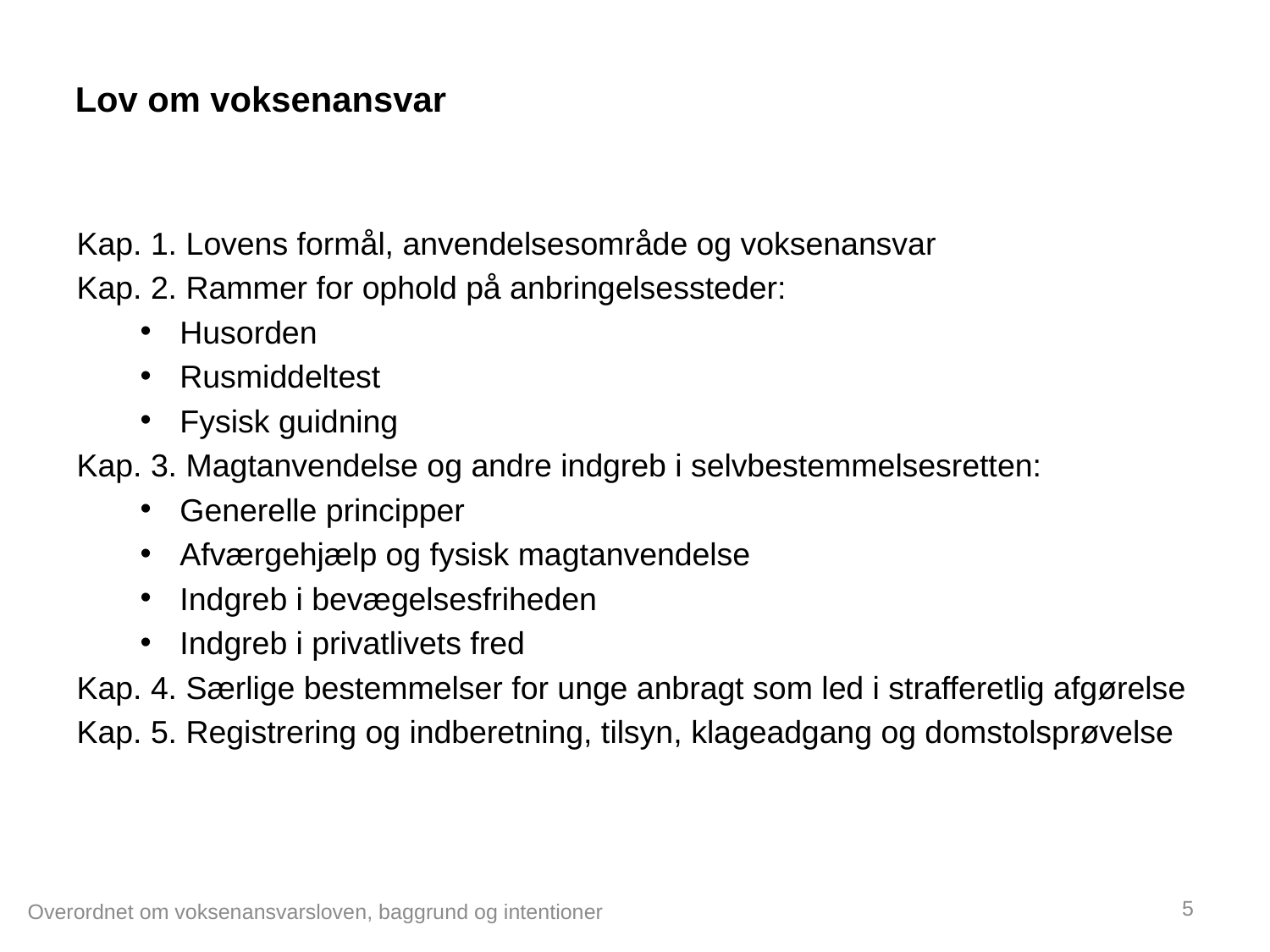

# Lov om voksenansvar
Kap. 1. Lovens formål, anvendelsesområde og voksenansvar
Kap. 2. Rammer for ophold på anbringelsessteder:
Husorden
Rusmiddeltest
Fysisk guidning
Kap. 3. Magtanvendelse og andre indgreb i selvbestemmelsesretten:
Generelle principper
Afværgehjælp og fysisk magtanvendelse
Indgreb i bevægelsesfriheden
Indgreb i privatlivets fred
Kap. 4. Særlige bestemmelser for unge anbragt som led i strafferetlig afgørelse
Kap. 5. Registrering og indberetning, tilsyn, klageadgang og domstolsprøvelse

5
Overordnet om voksenansvarsloven, baggrund og intentioner